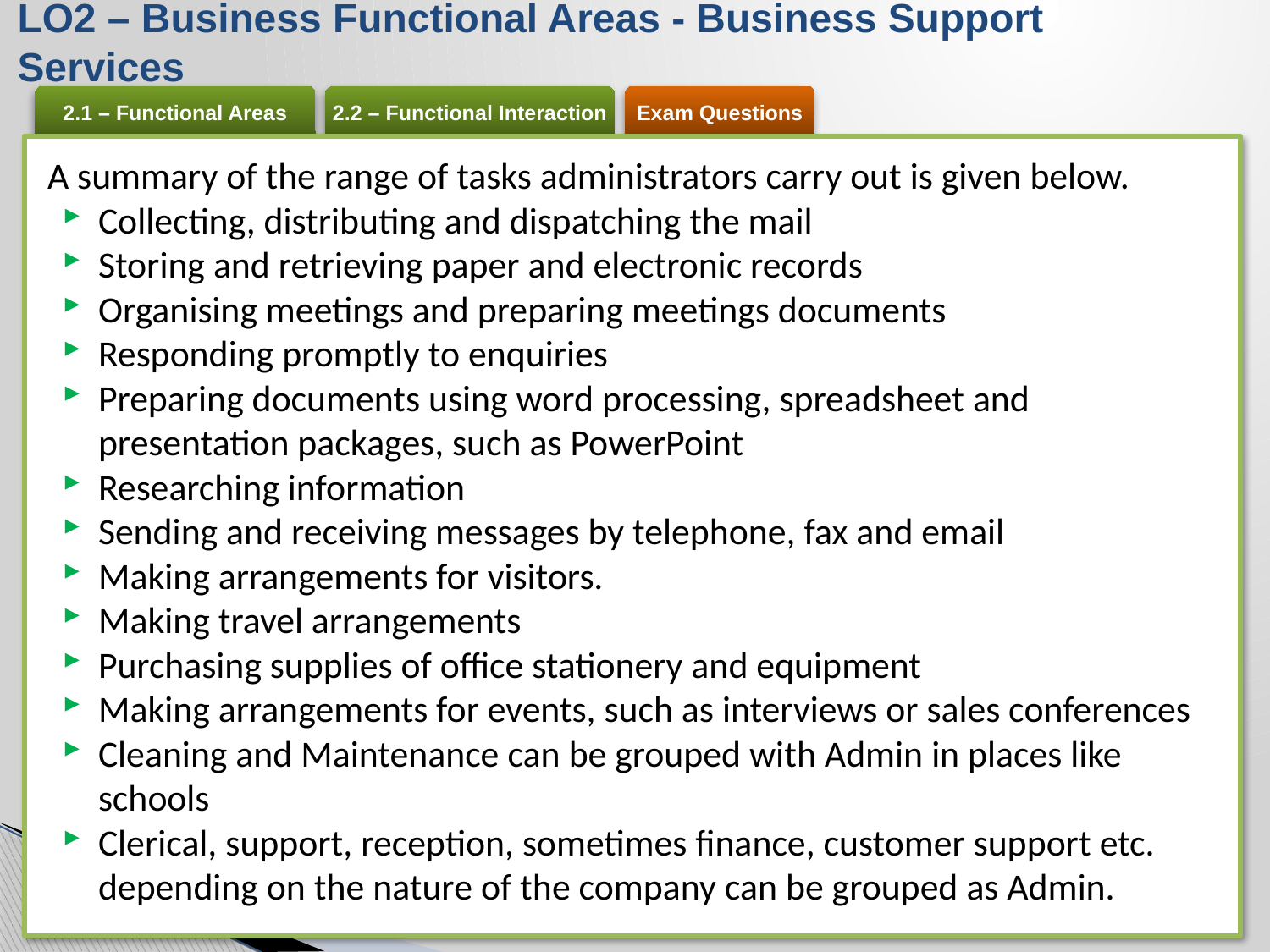

LO2 – Business Functional Areas - Business Support Services
A summary of the range of tasks administrators carry out is given below.
Collecting, distributing and dispatching the mail
Storing and retrieving paper and electronic records
Organising meetings and preparing meetings documents
Responding promptly to enquiries
Preparing documents using word processing, spreadsheet and presentation packages, such as PowerPoint
Researching information
Sending and receiving messages by telephone, fax and email
Making arrangements for visitors.
Making travel arrangements
Purchasing supplies of office stationery and equipment
Making arrangements for events, such as interviews or sales conferences
Cleaning and Maintenance can be grouped with Admin in places like schools
Clerical, support, reception, sometimes finance, customer support etc. depending on the nature of the company can be grouped as Admin.